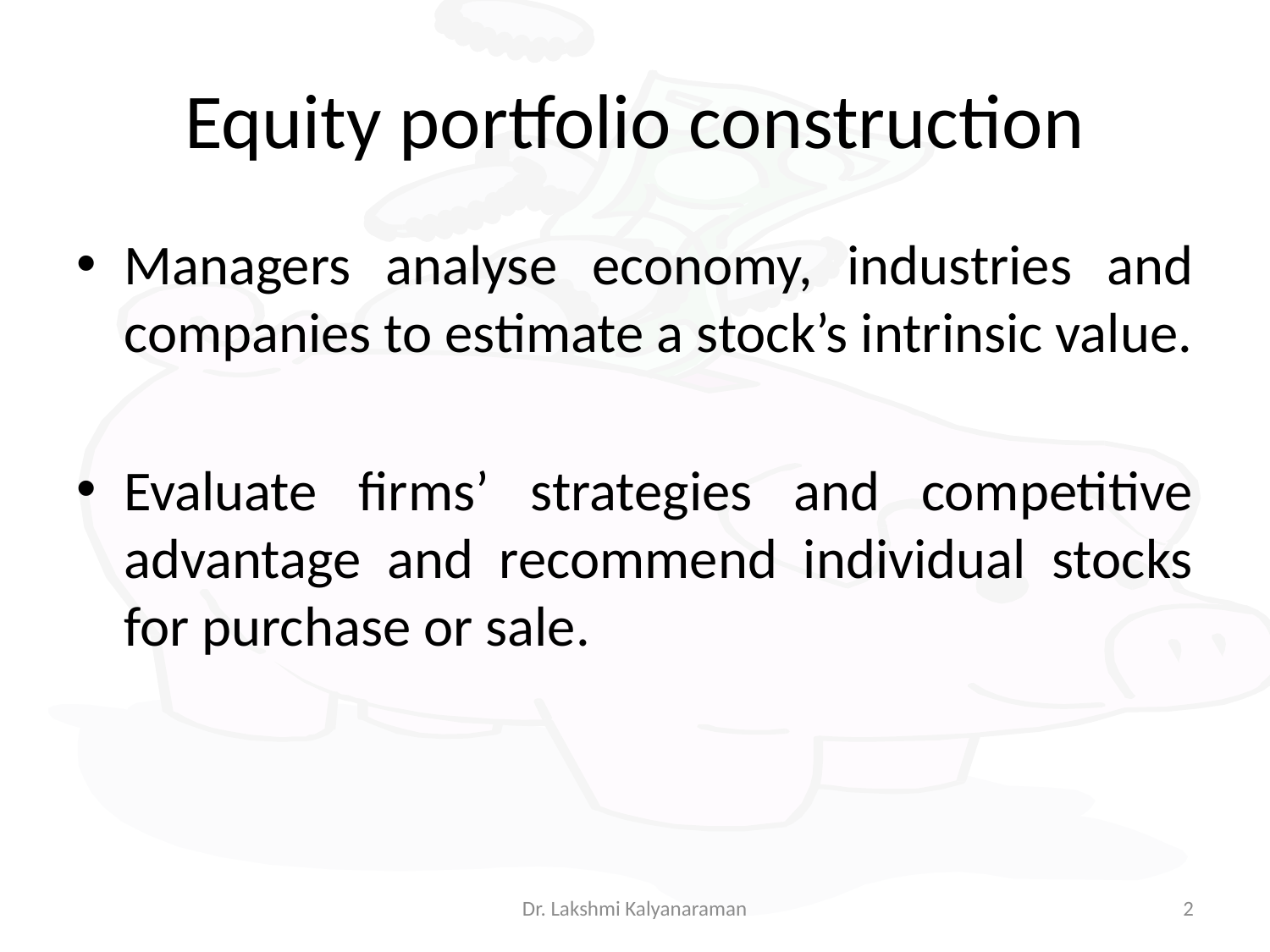

# Equity portfolio construction
Managers analyse economy, industries and companies to estimate a stock’s intrinsic value.

Evaluate firms’ strategies and competitive advantage and recommend individual stocks for purchase or sale.

Dr. Lakshmi Kalyanaraman
2